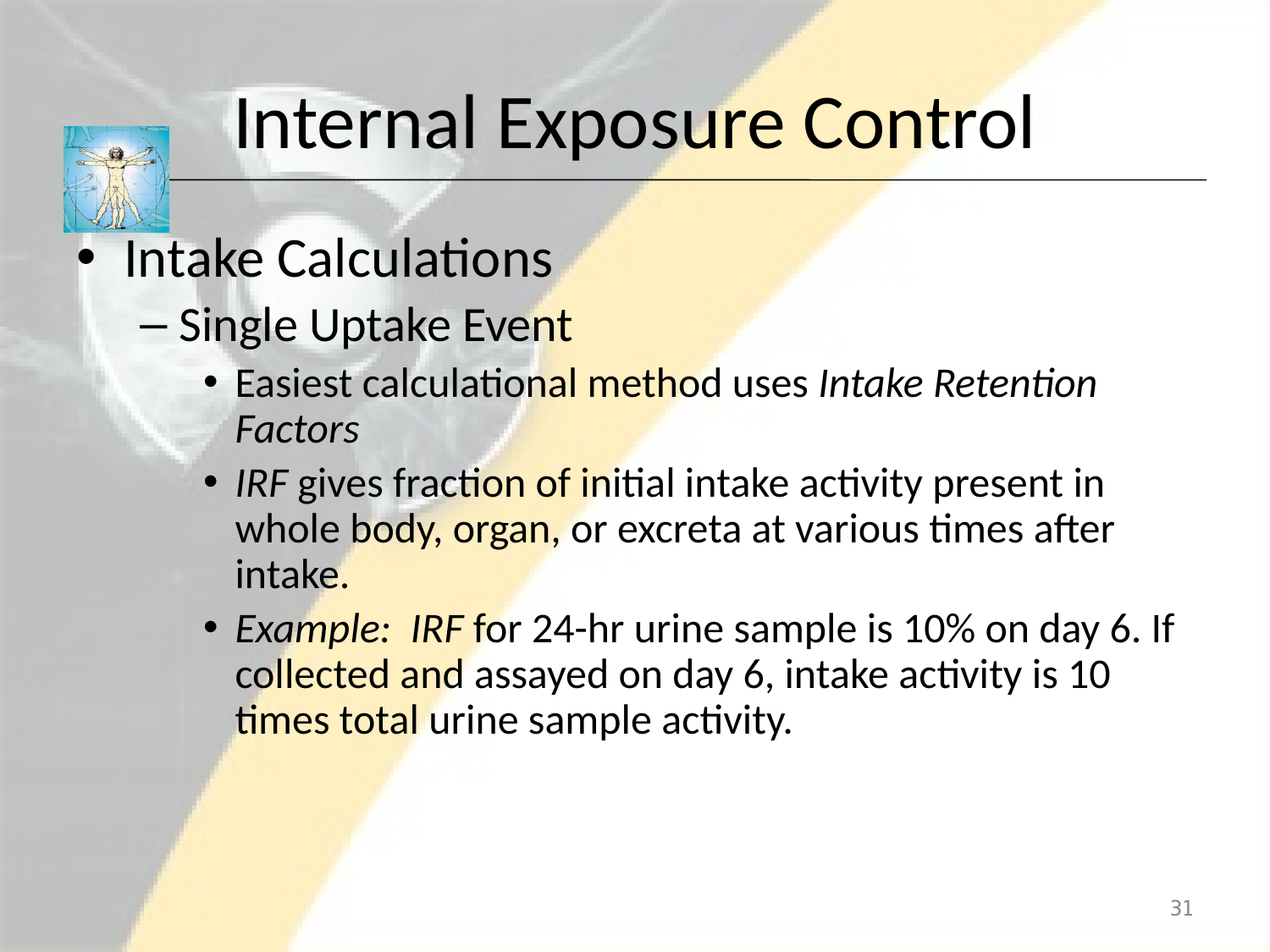

# Internal Exposure Control
Intake Calculations
Single Uptake Event
Easiest calculational method uses Intake Retention Factors
IRF gives fraction of initial intake activity present in whole body, organ, or excreta at various times after intake.
Example:  IRF for 24-hr urine sample is 10% on day 6. If collected and assayed on day 6, intake activity is 10 times total urine sample activity.

31